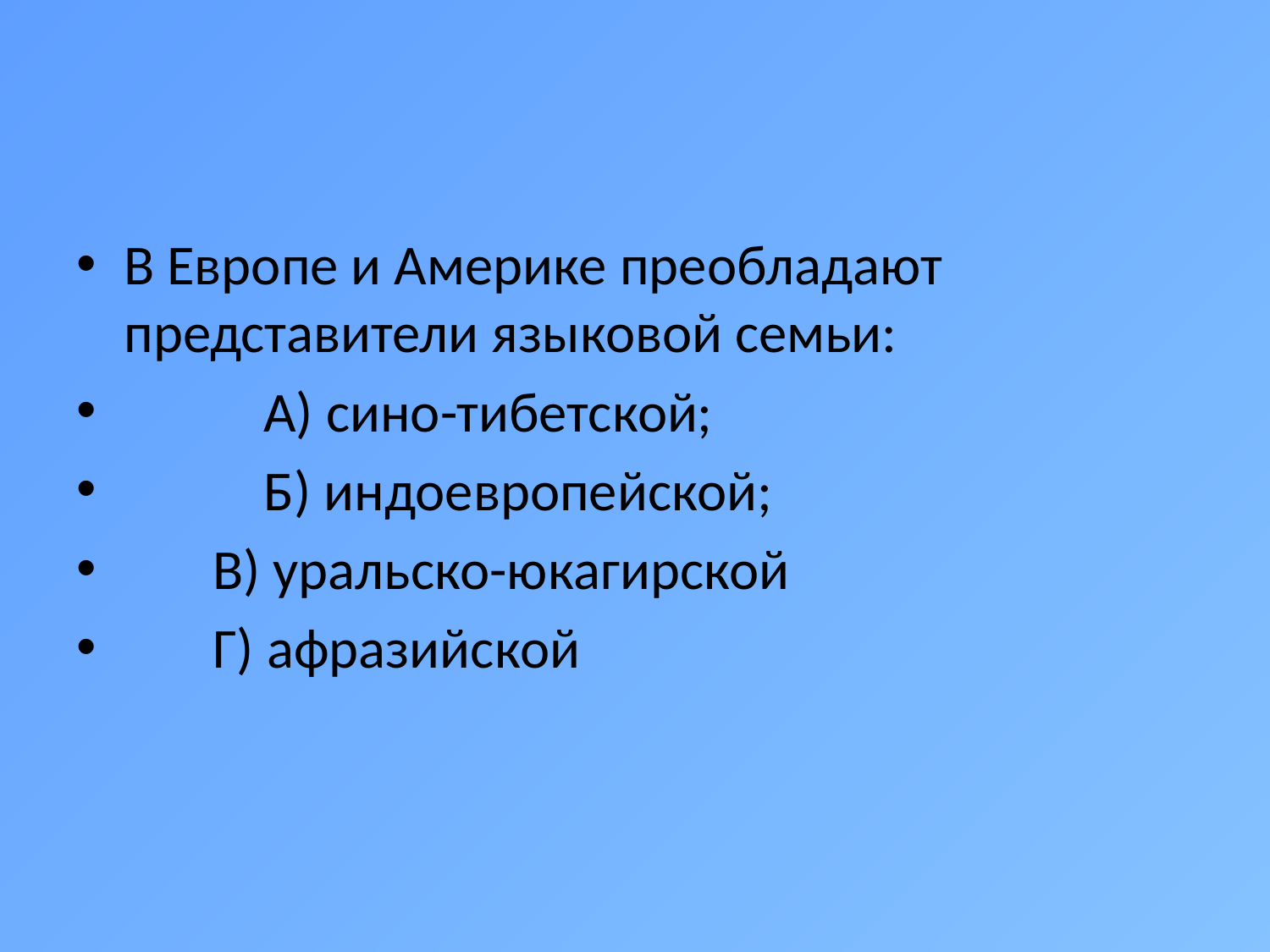

#
В Европе и Америке преобладают представители языковой семьи:
	 А) сино-тибетской;
	 Б) индоевропейской;
       В) уральско-юкагирской
       Г) афразийской